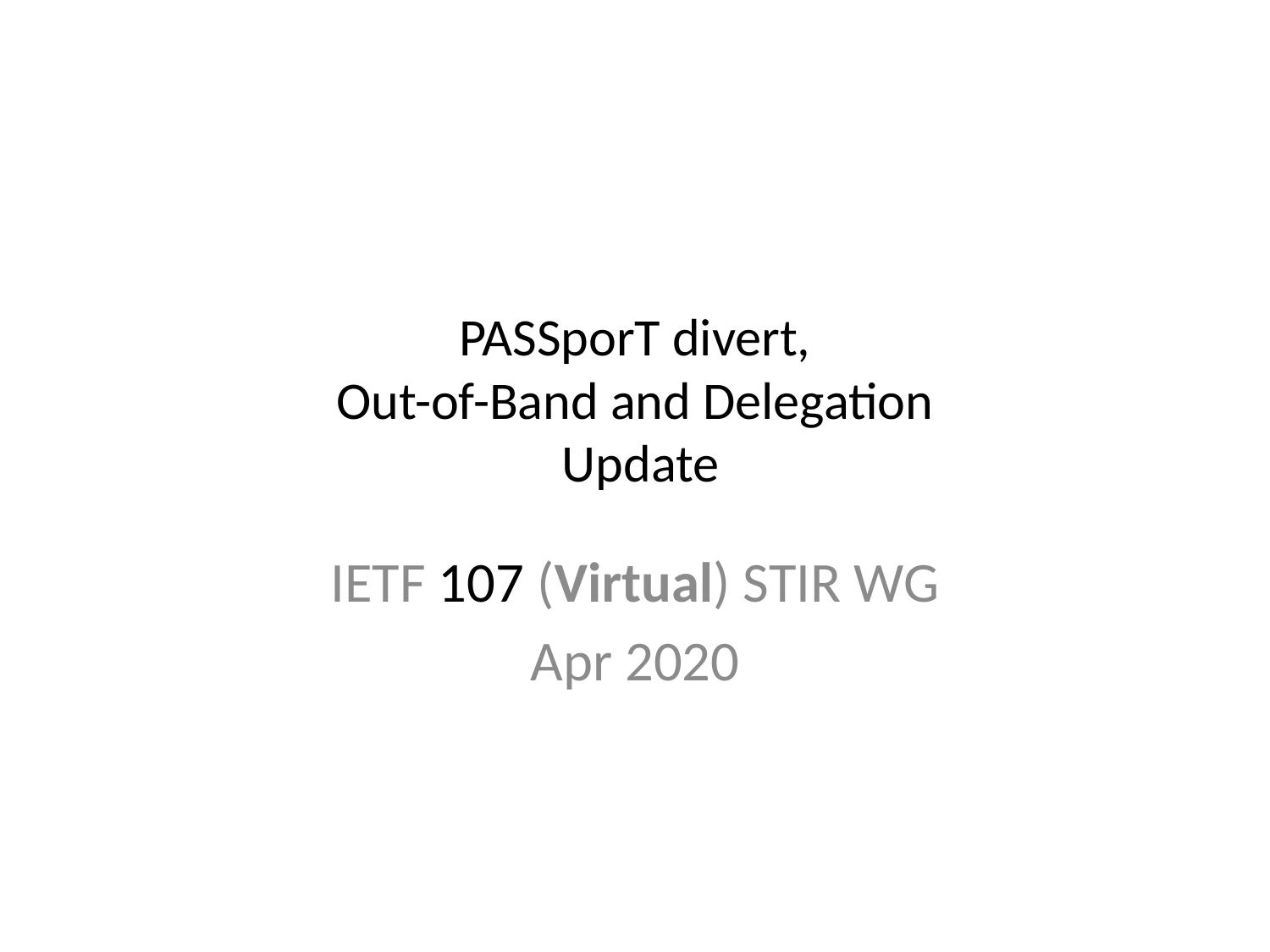

# PASSporT divert, Out-of-Band and Delegation Update
IETF 107 (Virtual) STIR WG
Apr 2020